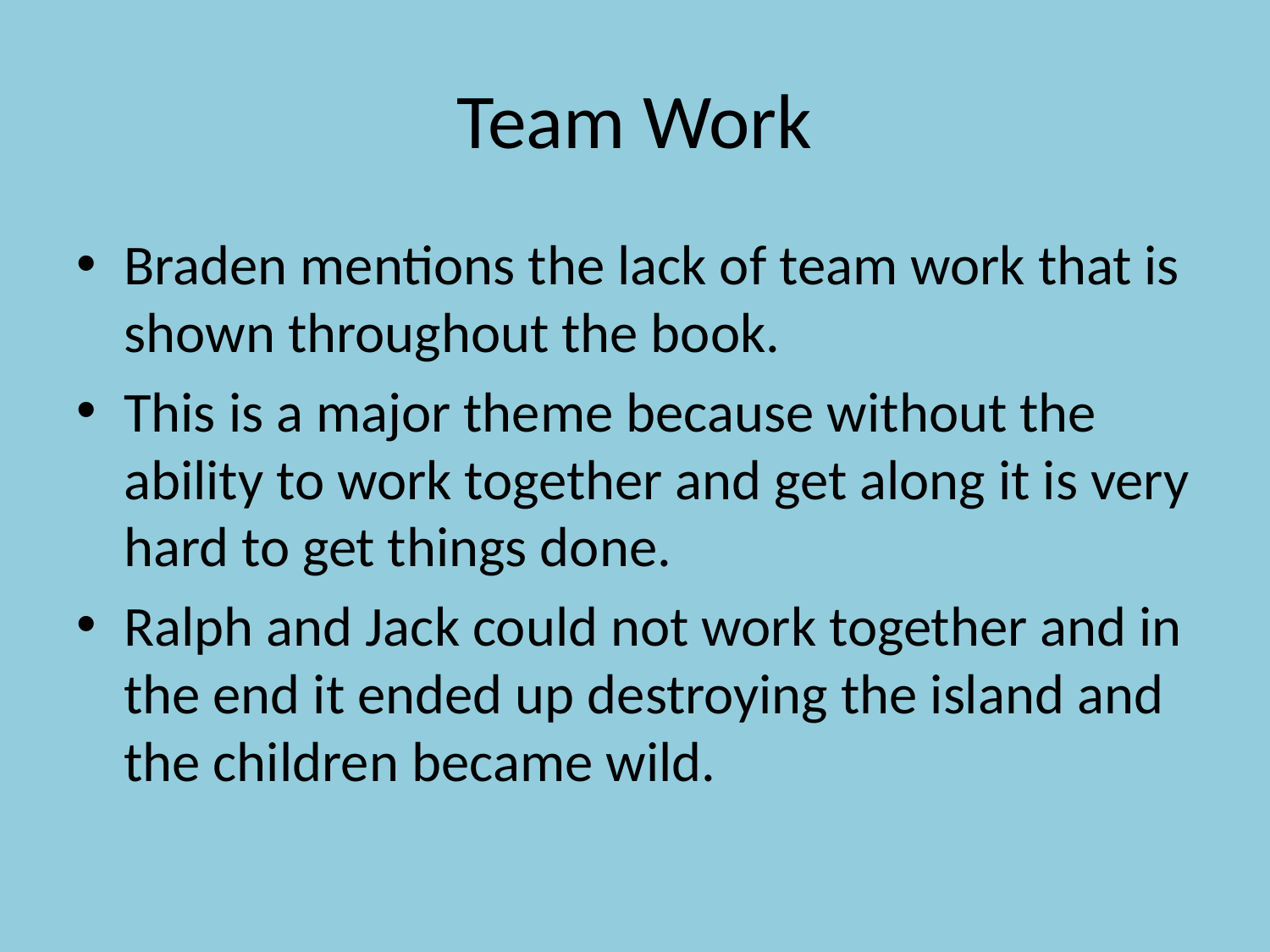

# Team Work
Braden mentions the lack of team work that is shown throughout the book.
This is a major theme because without the ability to work together and get along it is very hard to get things done.
Ralph and Jack could not work together and in the end it ended up destroying the island and the children became wild.